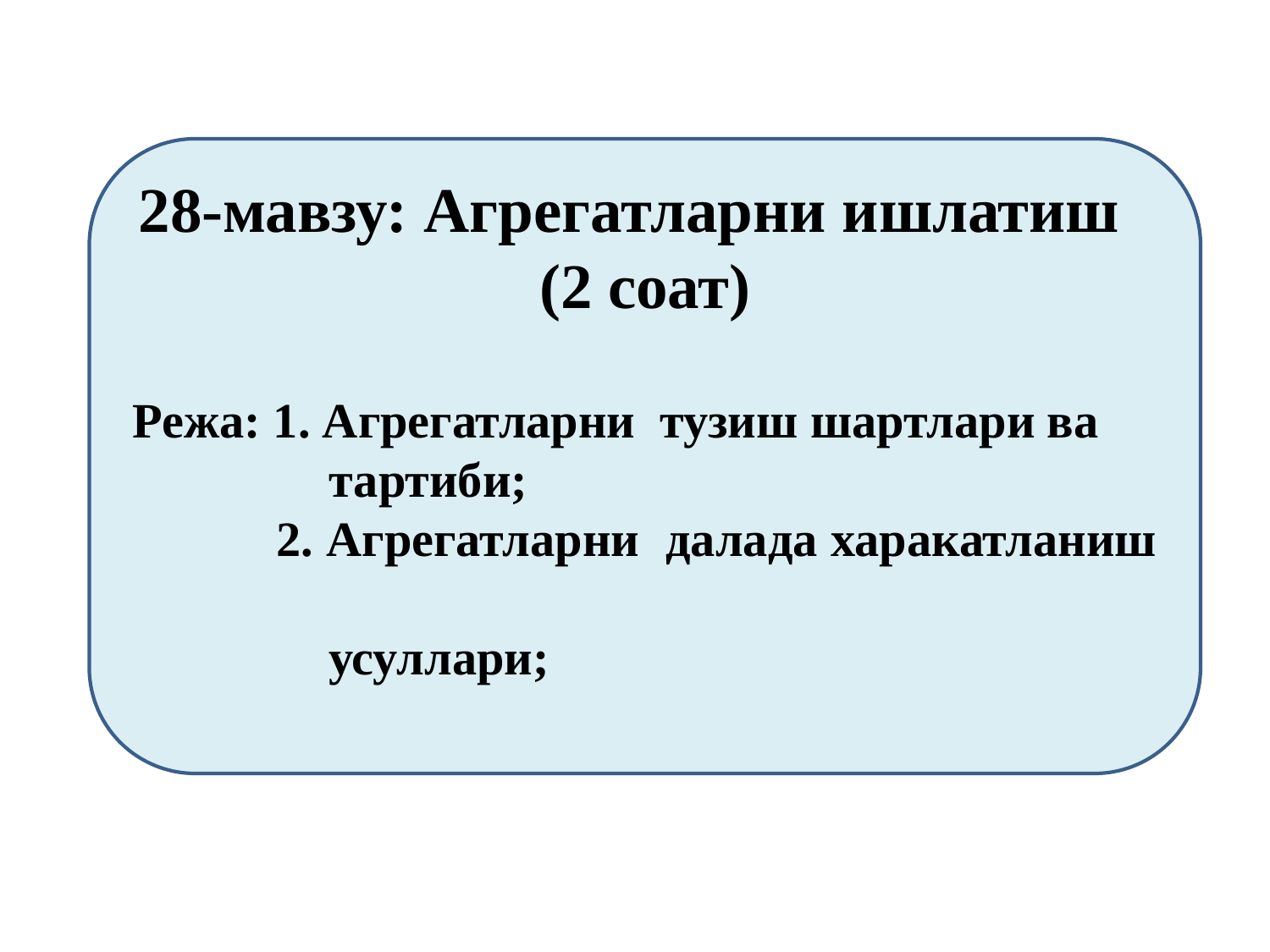

28-мавзу: Агрегатларни ишлатиш   (2 соат)

Режа: 1. Агрегатларни  тузиш шартлари ва
                тартиби;
           2. Агрегатларни  далада харакатланиш
                усуллари;